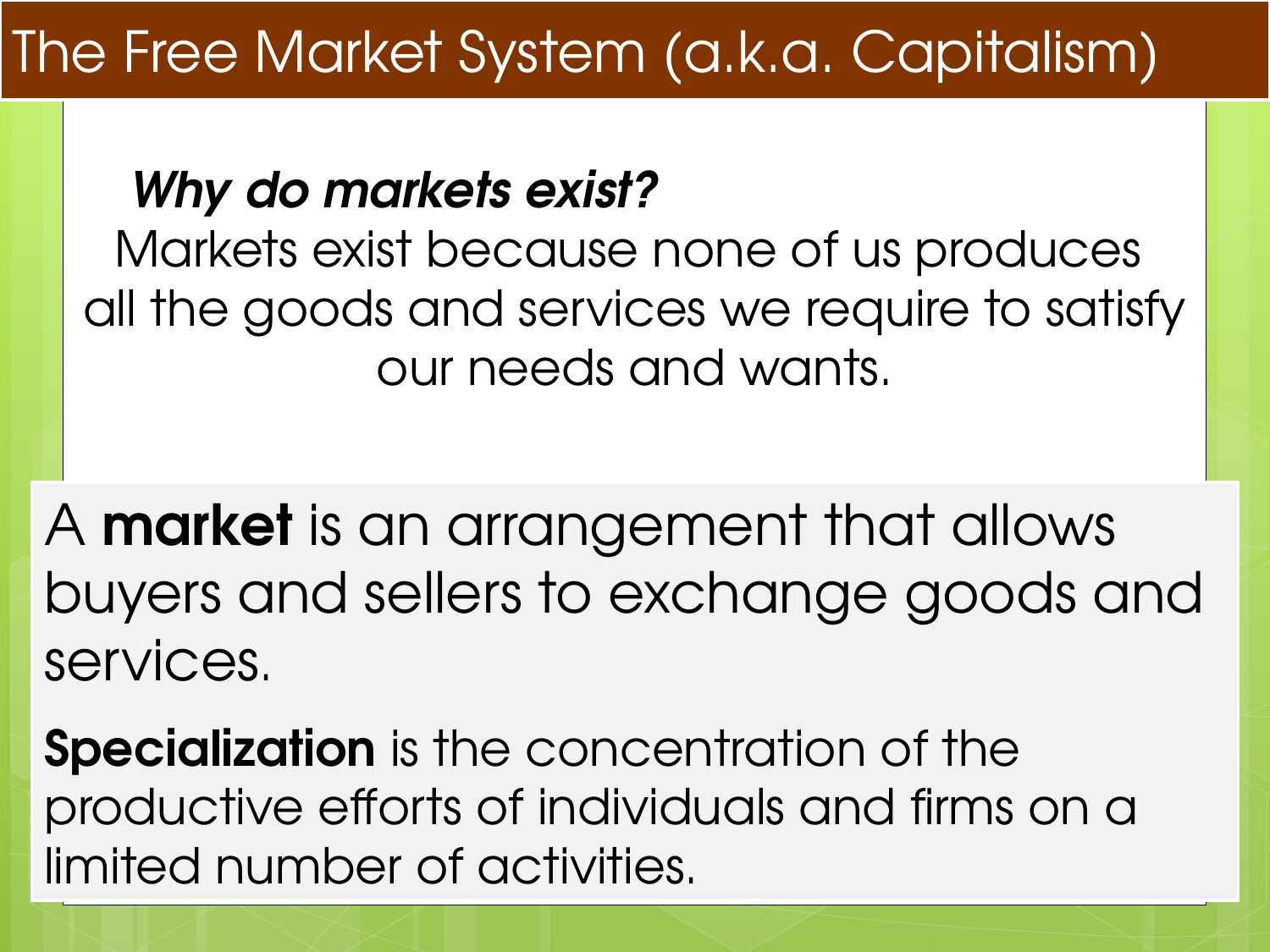

The Free Market System (a.k.a. Capitalism)
Why do markets exist?                                    Markets exist because none of us produces
all the goods and services we require to satisfy our needs and wants.
A market is an arrangement that allows buyers and sellers to exchange goods and services.
Specialization is the concentration of the productive efforts of individuals and firms on a limited number of activities.